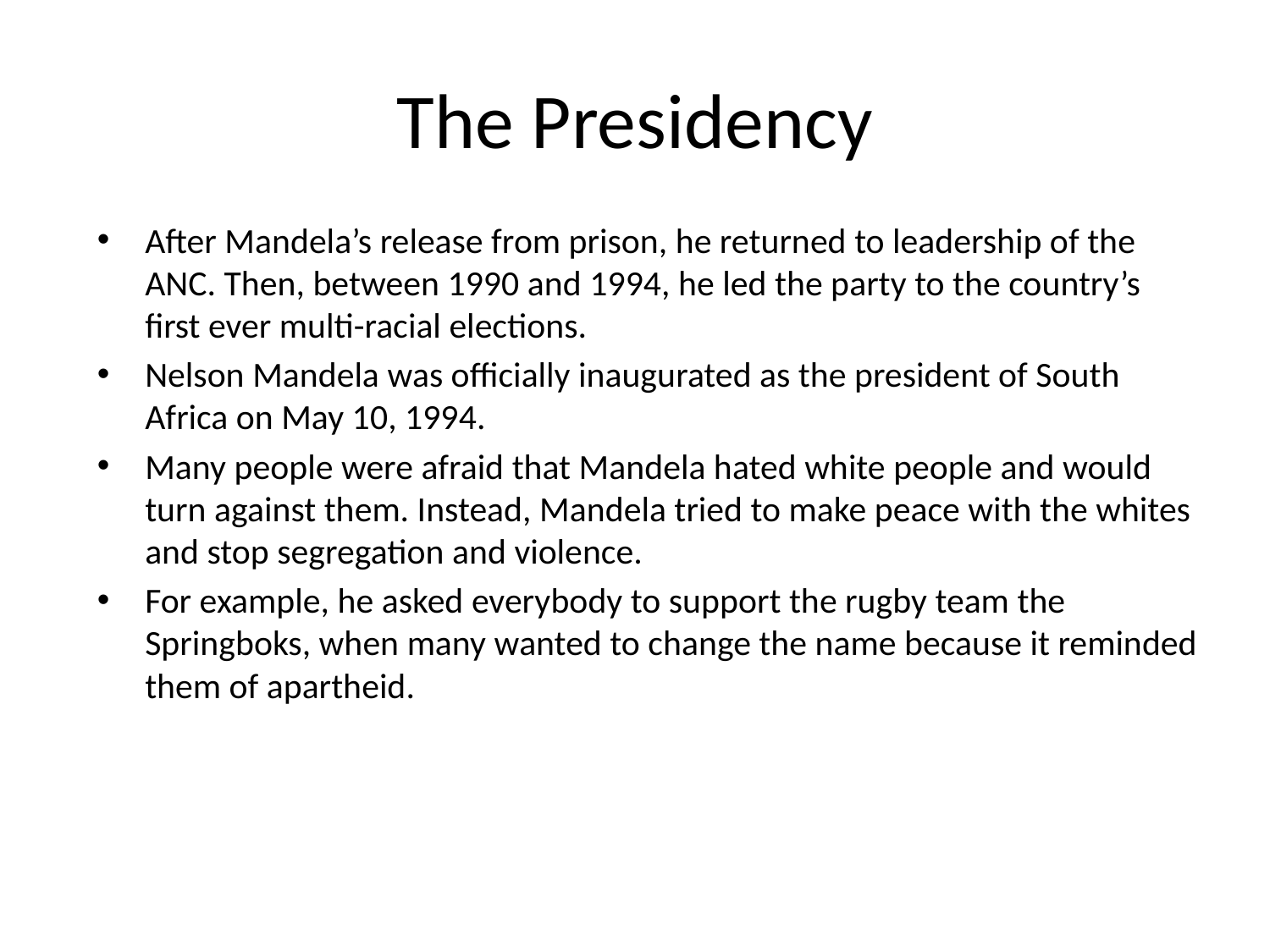

# The Presidency
After Mandela’s release from prison, he returned to leadership of the ANC. Then, between 1990 and 1994, he led the party to the country’s first ever multi-racial elections.
Nelson Mandela was officially inaugurated as the president of South Africa on May 10, 1994.
Many people were afraid that Mandela hated white people and would turn against them. Instead, Mandela tried to make peace with the whites and stop segregation and violence.
For example, he asked everybody to support the rugby team the Springboks, when many wanted to change the name because it reminded them of apartheid.